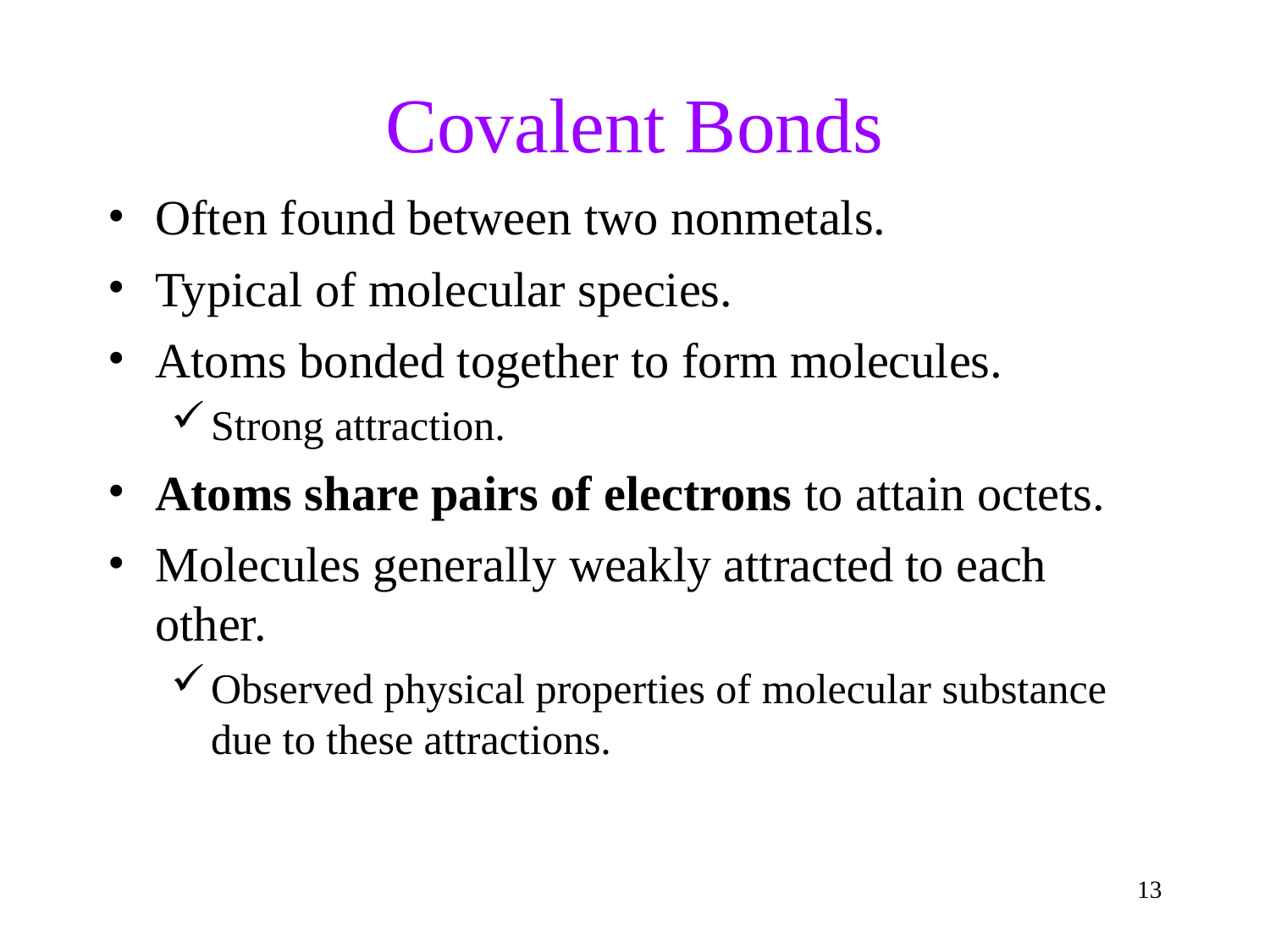

Covalent Bonds
Often found between two nonmetals.
Typical of molecular species.
Atoms bonded together to form molecules.
Strong attraction.
Atoms share pairs of electrons to attain octets.
Molecules generally weakly attracted to each other.
Observed physical properties of molecular substance due to these attractions.

13